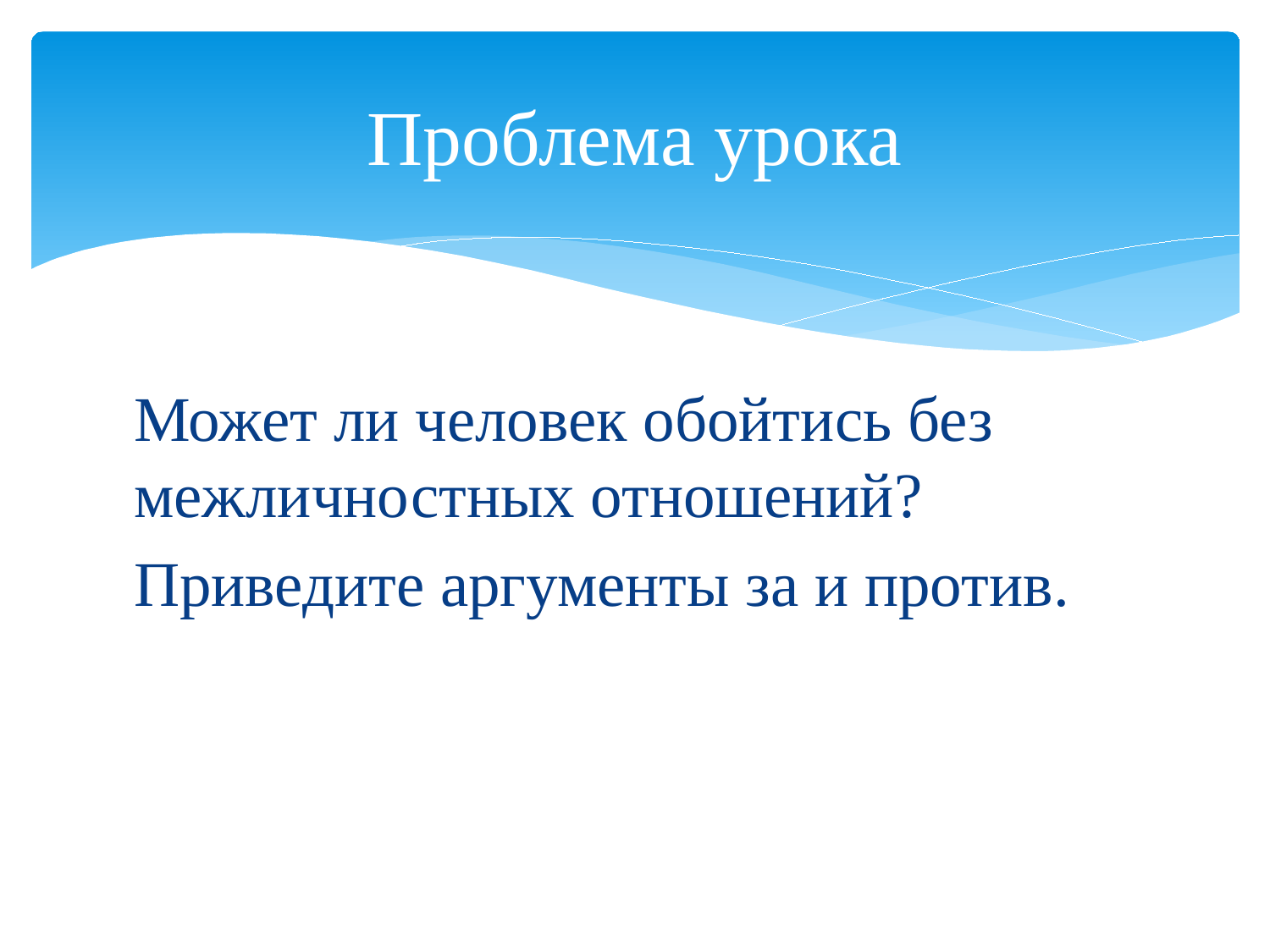

# Проблема урока
Может ли человек обойтись без межличностных отношений?
Приведите аргументы за и против.